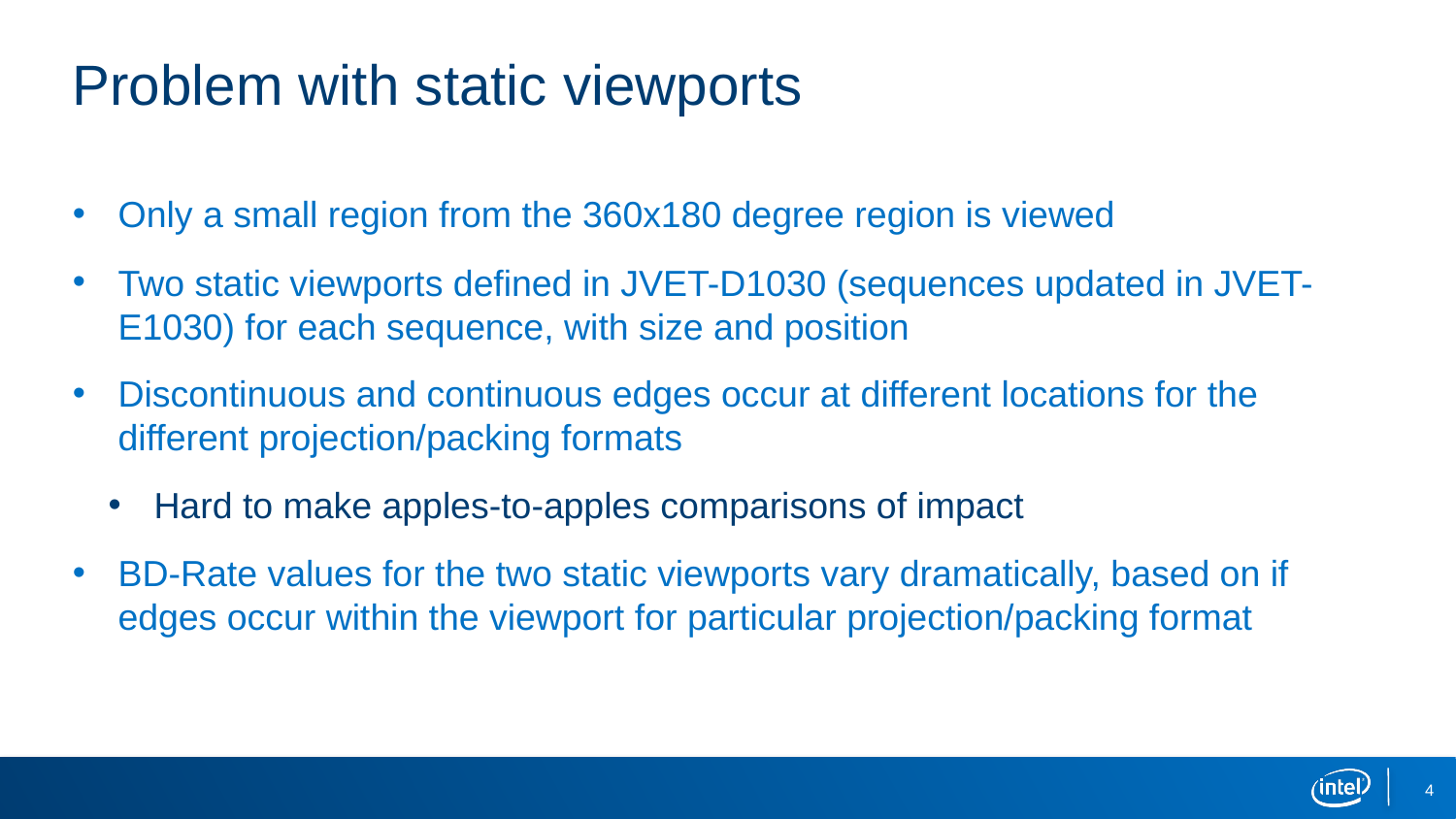

# Problem with static viewports
Only a small region from the 360x180 degree region is viewed
Two static viewports defined in JVET-D1030 (sequences updated in JVET-E1030) for each sequence, with size and position
Discontinuous and continuous edges occur at different locations for the different projection/packing formats
Hard to make apples-to-apples comparisons of impact
BD-Rate values for the two static viewports vary dramatically, based on if edges occur within the viewport for particular projection/packing format

4